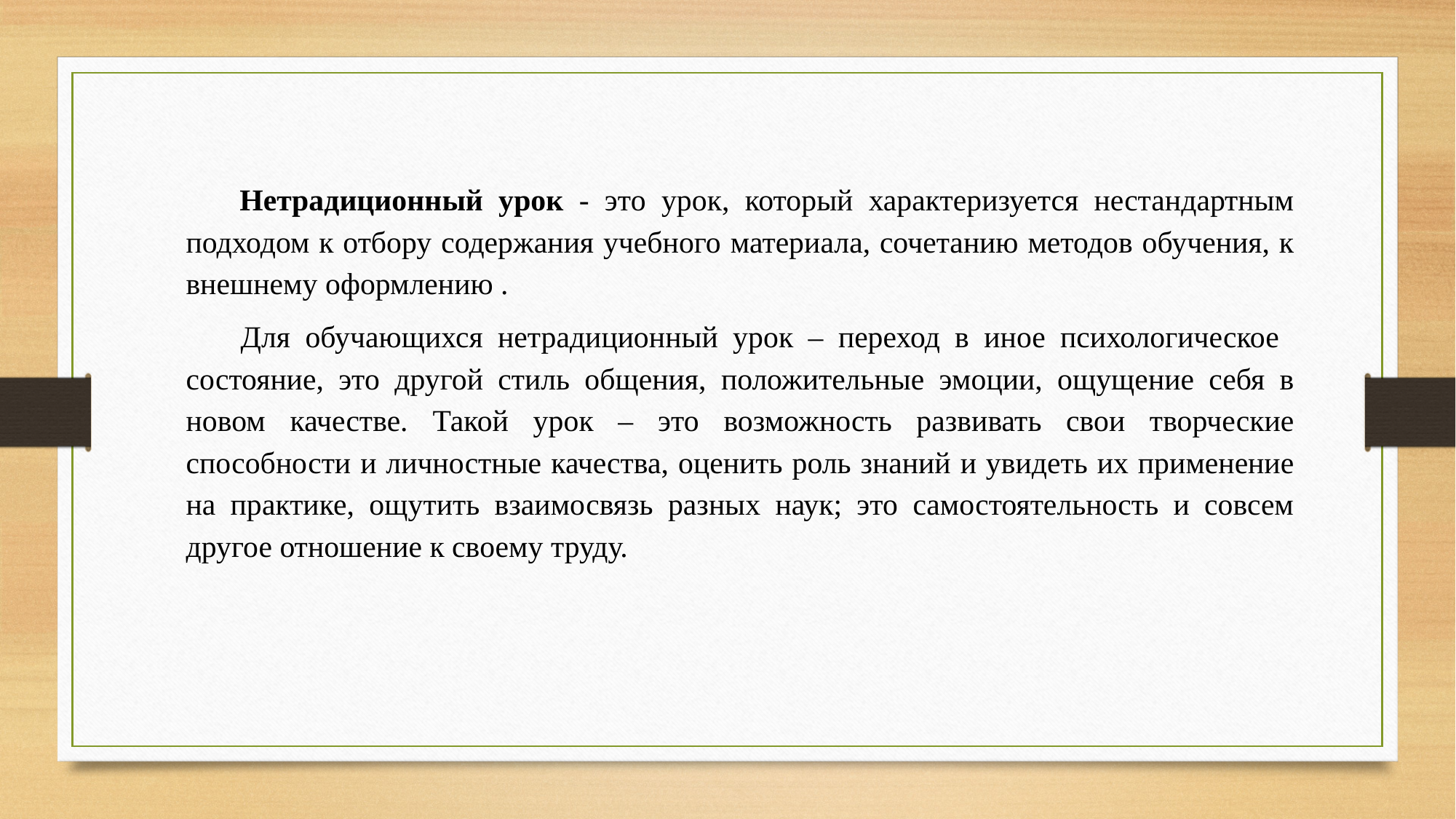

Нетрадиционный урок - это урок, который характеризуется нестандартным подходом к отбору содержания учебного материала, сочетанию методов обучения, к внешнему оформлению .
Для обучающихся нетрадиционный урок – переход в иное психологическое  состояние, это другой стиль общения, положительные эмоции, ощущение себя в новом качестве. Такой урок – это возможность развивать свои творческие способности и личностные качества, оценить роль знаний и увидеть их применение на практике, ощутить взаимосвязь разных наук; это самостоятельность и совсем другое отношение к своему труду.